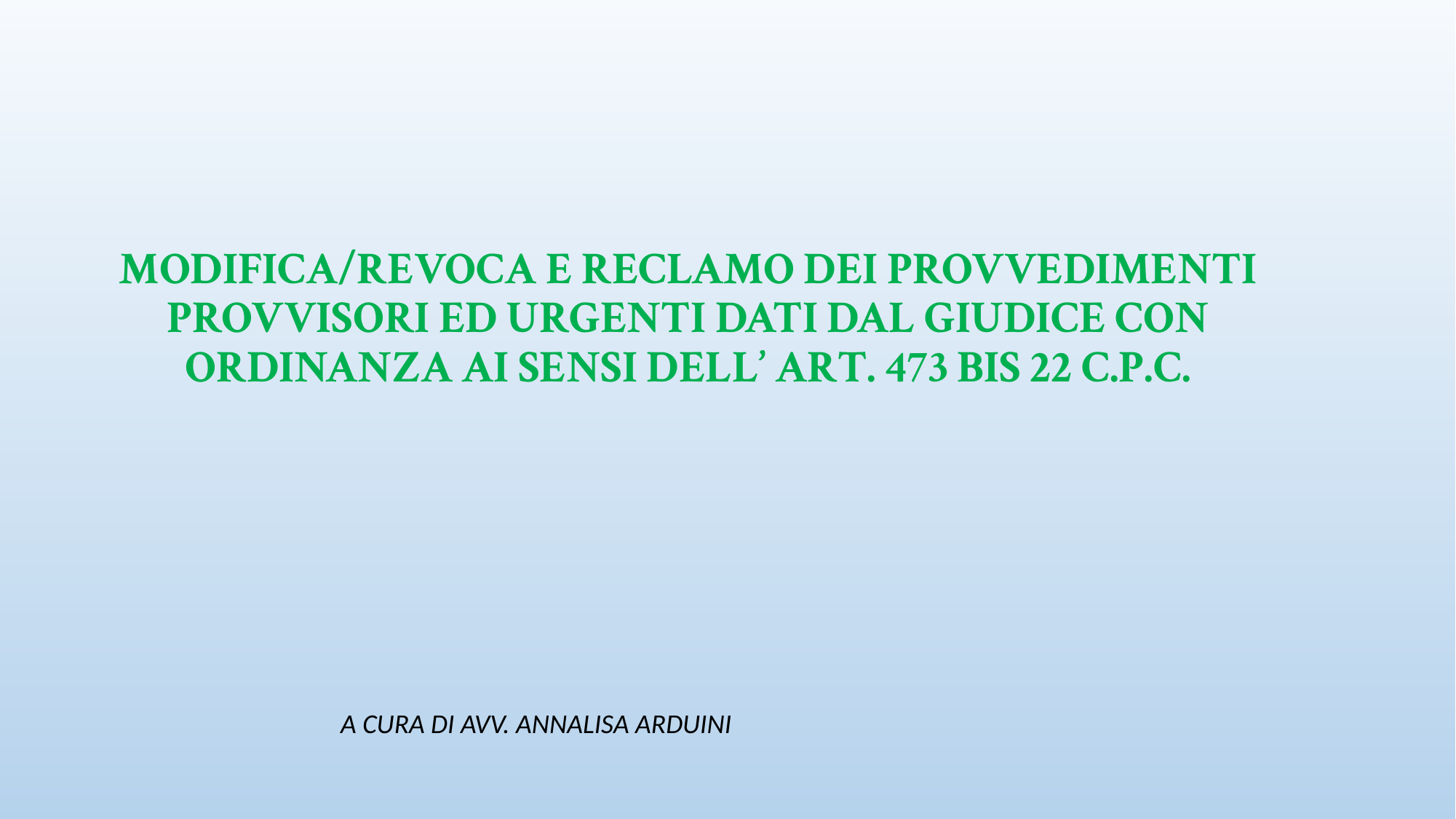

# MODIFICA/REVOCA E RECLAMO DEI PROVVEDIMENTI PROVVISORI ED URGENTI DATI DAL GIUDICE CON ORDINANZA AI SENSI DELL’ ART. 473 BIS 22 C.P.C.

A CURA DI AVV. ANNALISA ARDUINI